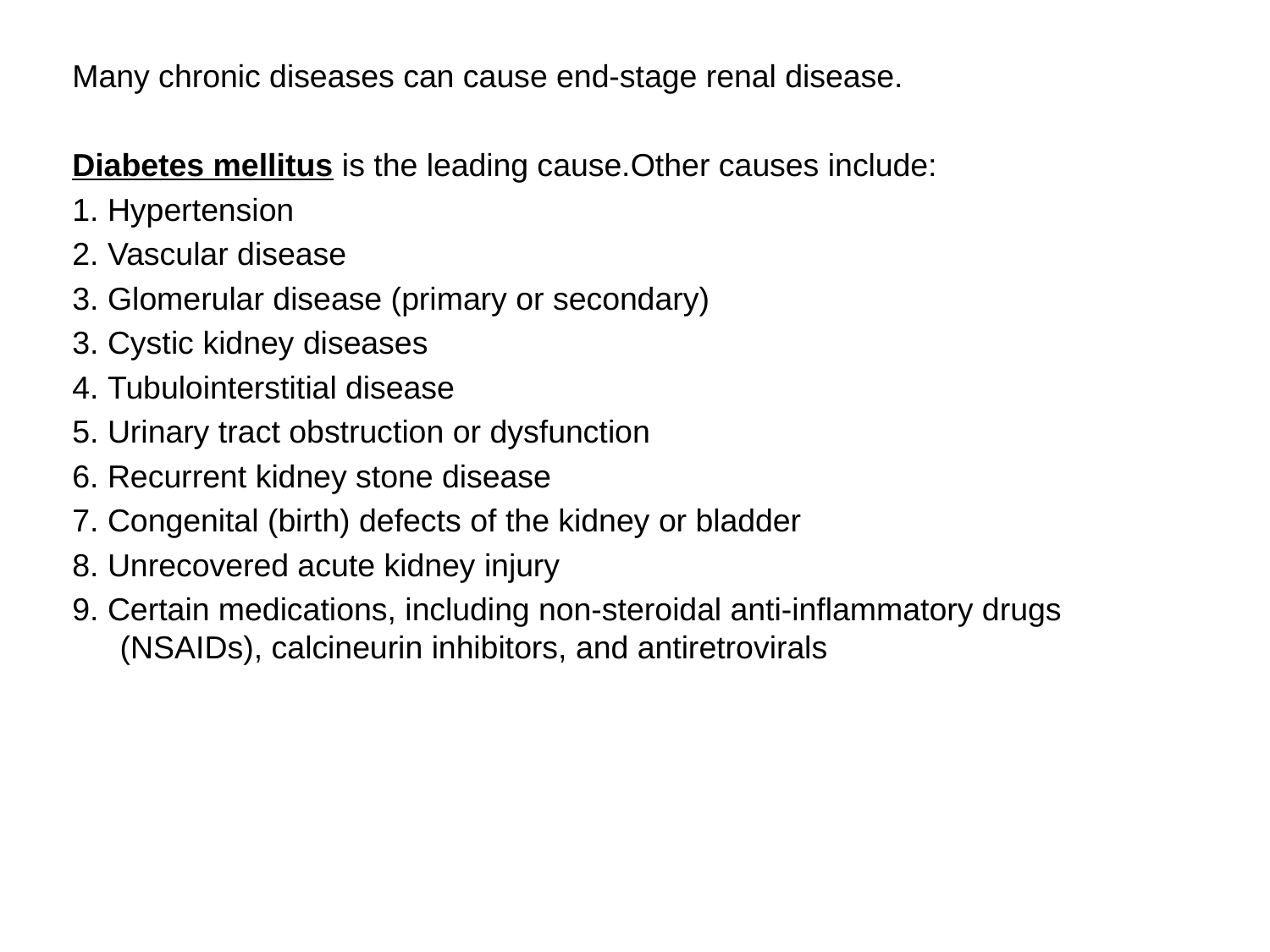

Many chronic diseases can cause end-stage renal disease.

Diabetes mellitus is the leading cause.Other causes include:
1. Hypertension
2. Vascular disease
3. Glomerular disease (primary or secondary)
3. Cystic kidney diseases
4. Tubulointerstitial disease
5. Urinary tract obstruction or dysfunction
6. Recurrent kidney stone disease
7. Congenital (birth) defects of the kidney or bladder
8. Unrecovered acute kidney injury
9. Certain medications, including non-steroidal anti-inflammatory drugs (NSAIDs), calcineurin inhibitors, and antiretrovirals